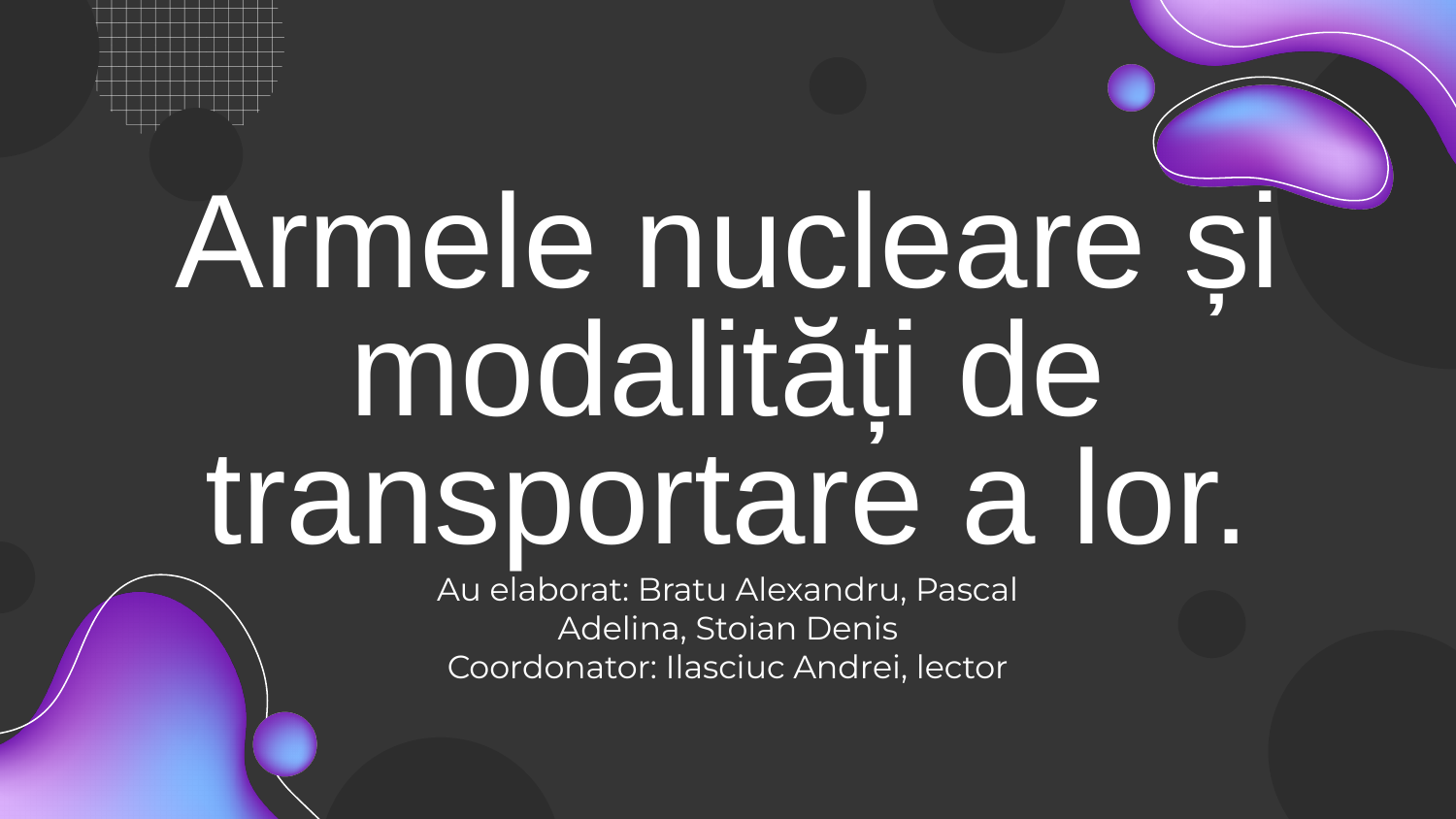

# Armele nucleare și modalități de transportare a lor.
Au elaborat: Bratu Alexandru, Pascal Adelina, Stoian Denis
Coordonator: Ilasciuc Andrei, lector